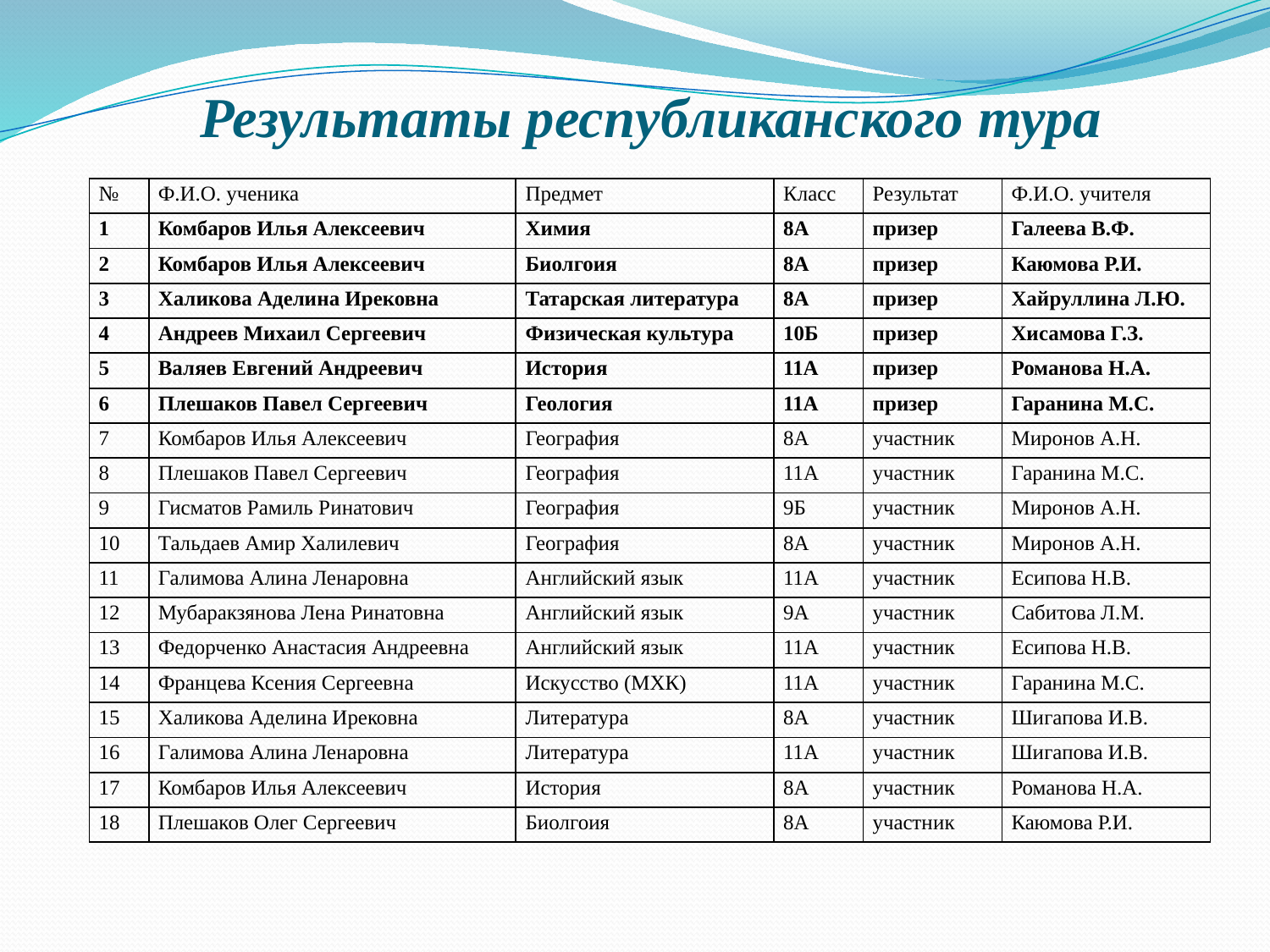

# Результаты республиканского тура
| № | Ф.И.О. ученика | Предмет | Класс | Результат | Ф.И.О. учителя |
| --- | --- | --- | --- | --- | --- |
| 1 | Комбаров Илья Алексеевич | Химия | 8А | призер | Галеева В.Ф. |
| 2 | Комбаров Илья Алексеевич | Биолгоия | 8А | призер | Каюмова Р.И. |
| 3 | Халикова Аделина Ирековна | Татарская литература | 8А | призер | Хайруллина Л.Ю. |
| 4 | Андреев Михаил Сергеевич | Физическая культура | 10Б | призер | Хисамова Г.З. |
| 5 | Валяев Евгений Андреевич | История | 11А | призер | Романова Н.А. |
| 6 | Плешаков Павел Сергеевич | Геология | 11А | призер | Гаранина М.С. |
| 7 | Комбаров Илья Алексеевич | География | 8А | участник | Миронов А.Н. |
| 8 | Плешаков Павел Сергеевич | География | 11А | участник | Гаранина М.С. |
| 9 | Гисматов Рамиль Ринатович | География | 9Б | участник | Миронов А.Н. |
| 10 | Тальдаев Амир Халилевич | География | 8А | участник | Миронов А.Н. |
| 11 | Галимова Алина Ленаровна | Английский язык | 11А | участник | Есипова Н.В. |
| 12 | Мубаракзянова Лена Ринатовна | Английский язык | 9А | участник | Сабитова Л.М. |
| 13 | Федорченко Анастасия Андреевна | Английский язык | 11А | участник | Есипова Н.В. |
| 14 | Францева Ксения Сергеевна | Искусство (МХК) | 11А | участник | Гаранина М.С. |
| 15 | Халикова Аделина Ирековна | Литература | 8А | участник | Шигапова И.В. |
| 16 | Галимова Алина Ленаровна | Литература | 11А | участник | Шигапова И.В. |
| 17 | Комбаров Илья Алексеевич | История | 8А | участник | Романова Н.А. |
| 18 | Плешаков Олег Сергеевич | Биолгоия | 8А | участник | Каюмова Р.И. |